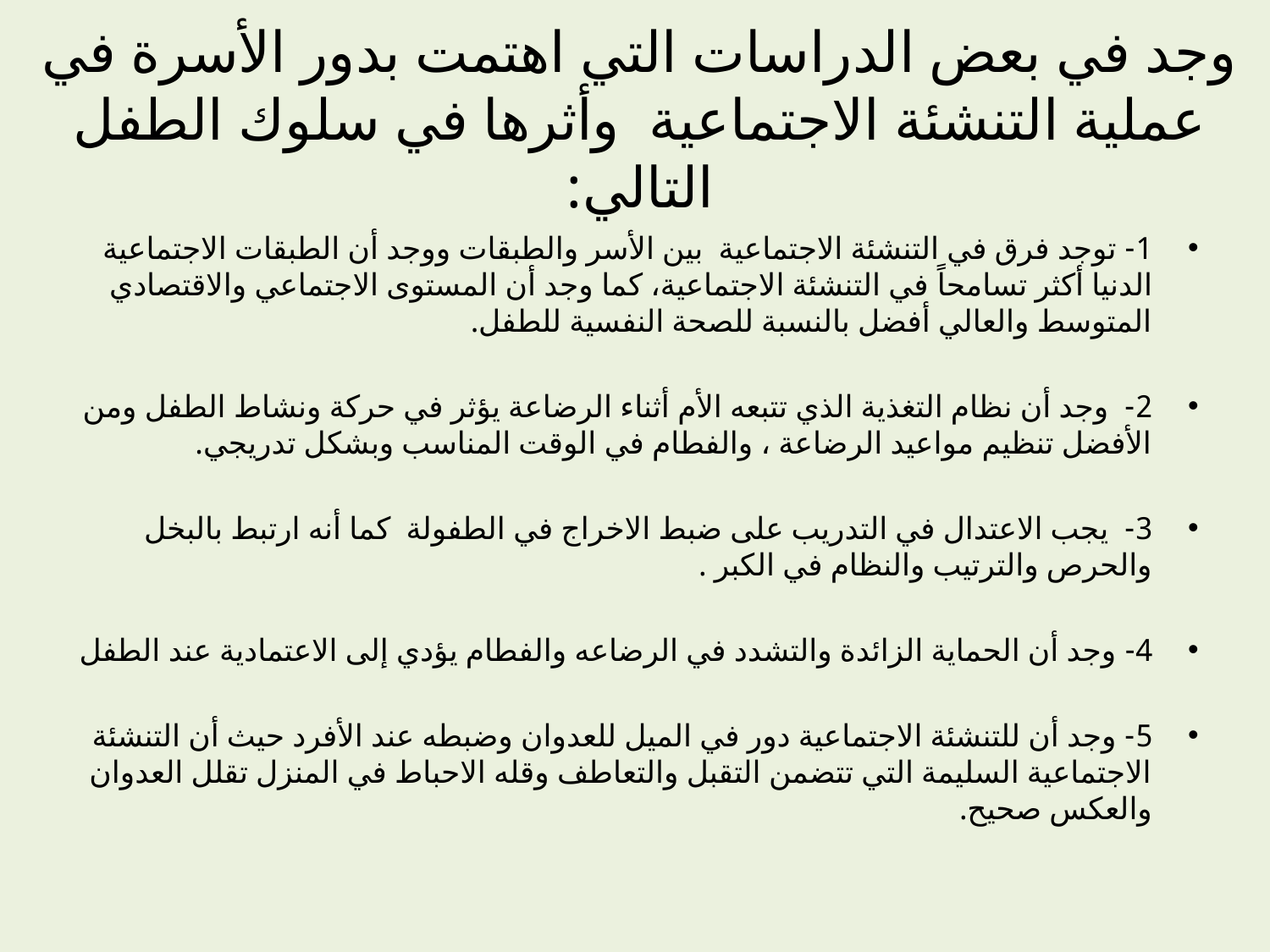

# وجد في بعض الدراسات التي اهتمت بدور الأسرة في عملية التنشئة الاجتماعية  وأثرها في سلوك الطفل التالي:
1- توجد فرق في التنشئة الاجتماعية  بين الأسر والطبقات ووجد أن الطبقات الاجتماعية الدنيا أكثر تسامحاً في التنشئة الاجتماعية، كما وجد أن المستوى الاجتماعي والاقتصادي المتوسط والعالي أفضل بالنسبة للصحة النفسية للطفل.

2-  وجد أن نظام التغذية الذي تتبعه الأم أثناء الرضاعة يؤثر في حركة ونشاط الطفل ومن الأفضل تنظيم مواعيد الرضاعة ، والفطام في الوقت المناسب وبشكل تدريجي.

3-  يجب الاعتدال في التدريب على ضبط الاخراج في الطفولة  كما أنه ارتبط بالبخل والحرص والترتيب والنظام في الكبر .

4- وجد أن الحماية الزائدة والتشدد في الرضاعه والفطام يؤدي إلى الاعتمادية عند الطفل

5- وجد أن للتنشئة الاجتماعية دور في الميل للعدوان وضبطه عند الأفرد حيث أن التنشئة الاجتماعية السليمة التي تتضمن التقبل والتعاطف وقله الاحباط في المنزل تقلل العدوان والعكس صحيح.